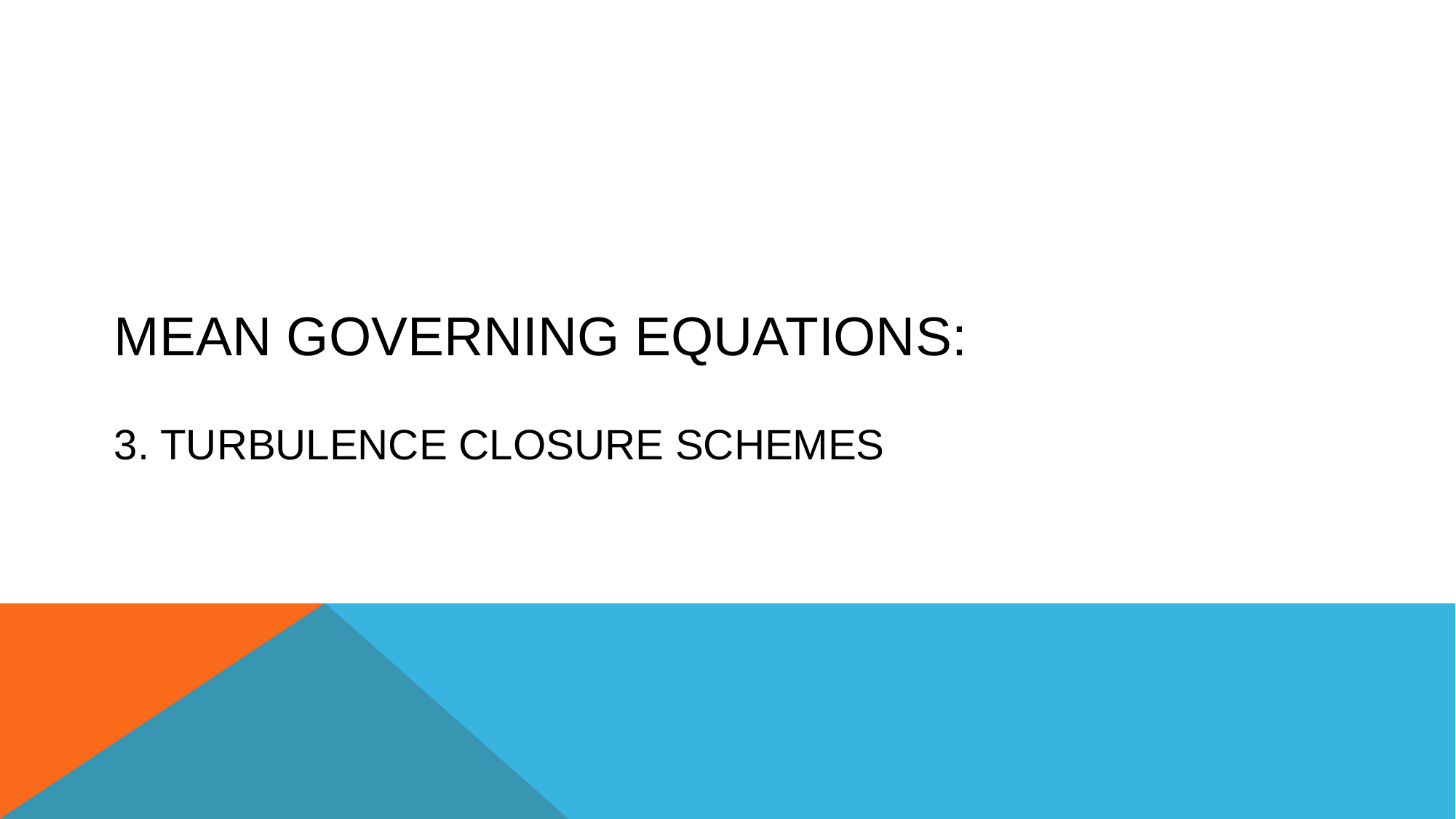

# Mean governing Equations: 3. Turbulence closure schemes